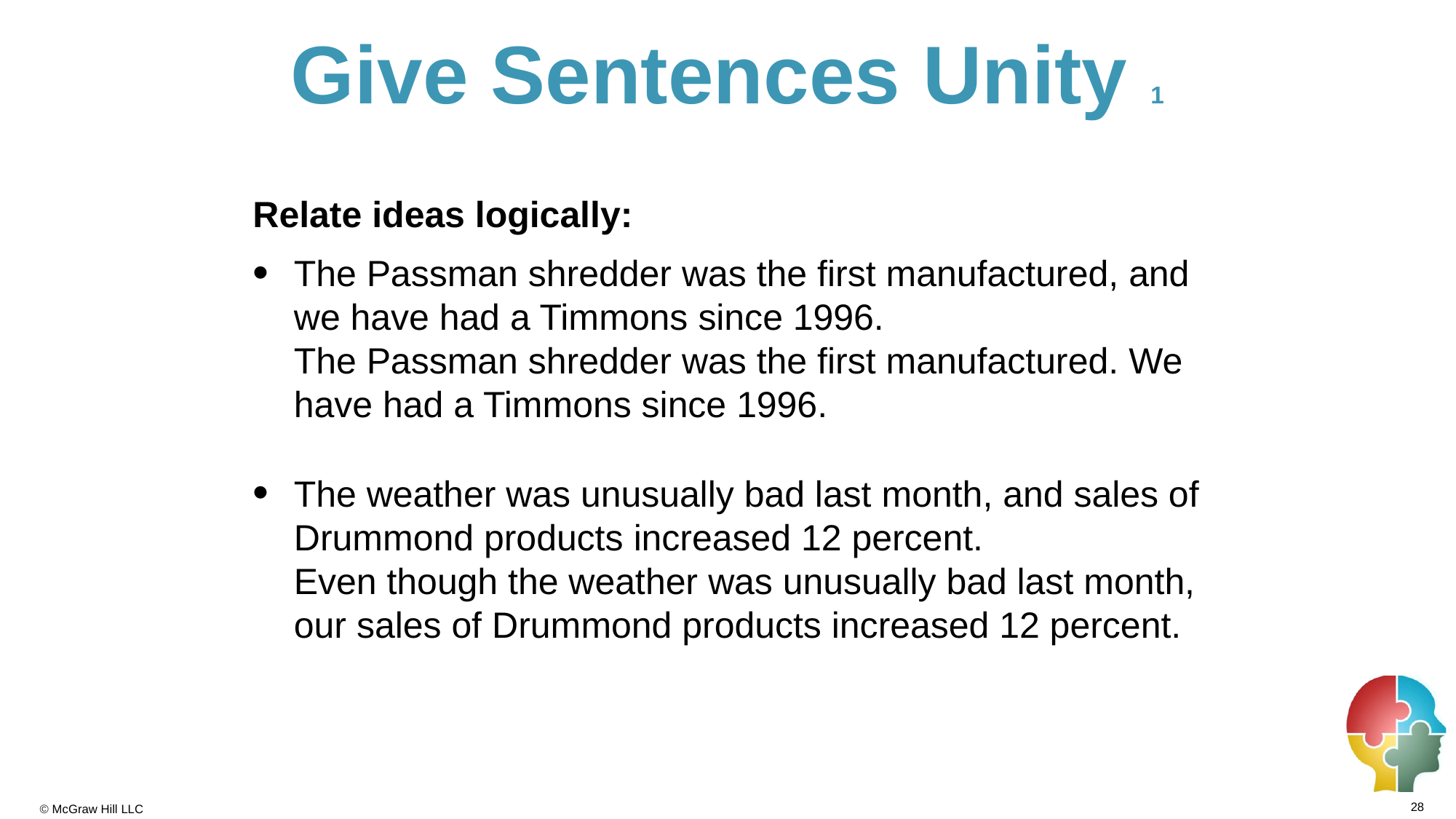

# Give Sentences Unity 1
Relate ideas logically:
The Passman shredder was the first manufactured, and we have had a Timmons since 1996.
The Passman shredder was the first manufactured. We have had a Timmons since 1996.
The weather was unusually bad last month, and sales of Drummond products increased 12 percent.
Even though the weather was unusually bad last month, our sales of Drummond products increased 12 percent.
28